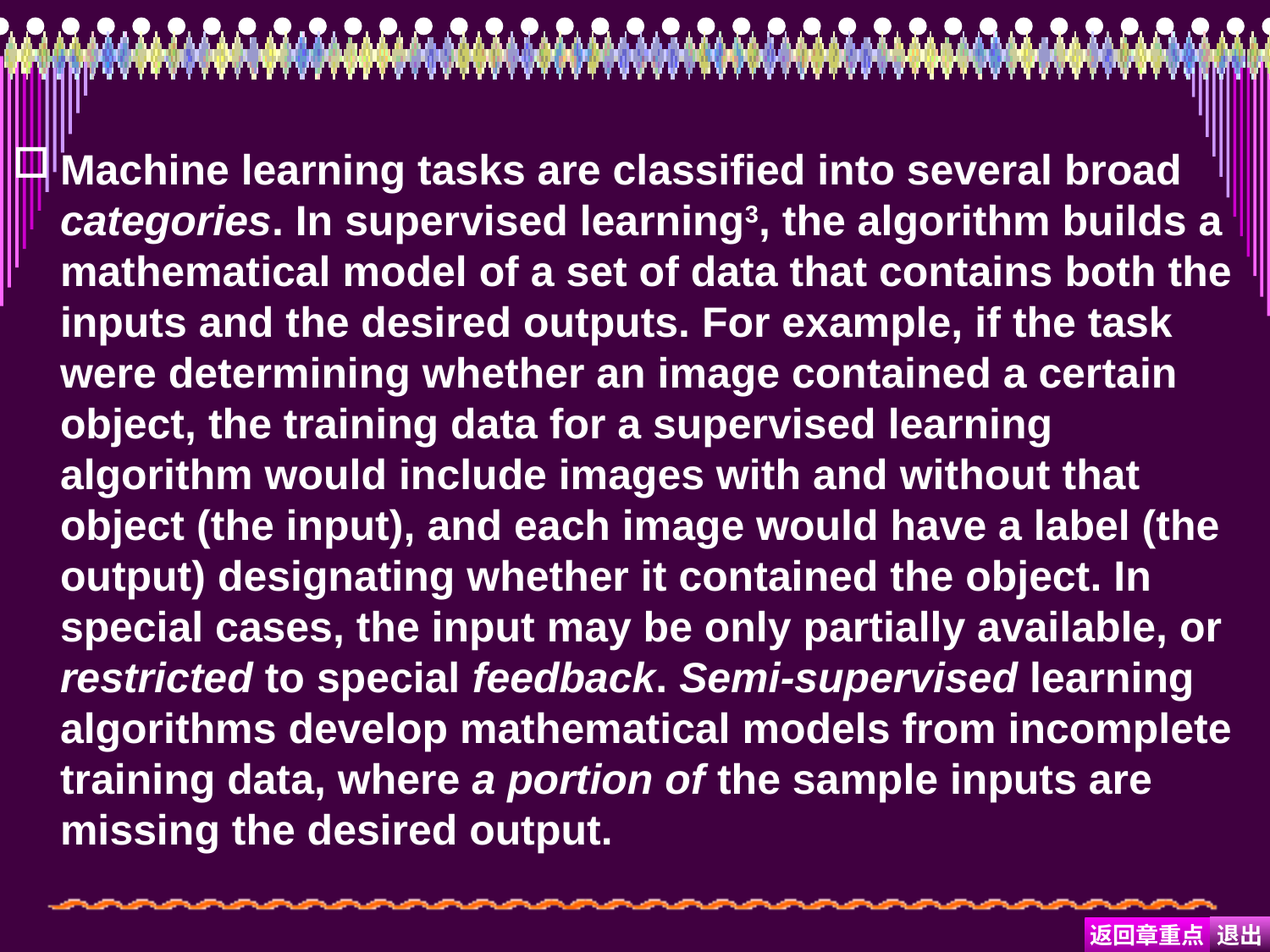

#
Machine learning tasks are classified into several broad categories. In supervised learning3, the algorithm builds a mathematical model of a set of data that contains both the inputs and the desired outputs. For example, if the task were determining whether an image contained a certain object, the training data for a supervised learning algorithm would include images with and without that object (the input), and each image would have a label (the output) designating whether it contained the object. In special cases, the input may be only partially available, or restricted to special feedback. Semi-supervised learning algorithms develop mathematical models from incomplete training data, where a portion of the sample inputs are missing the desired output.